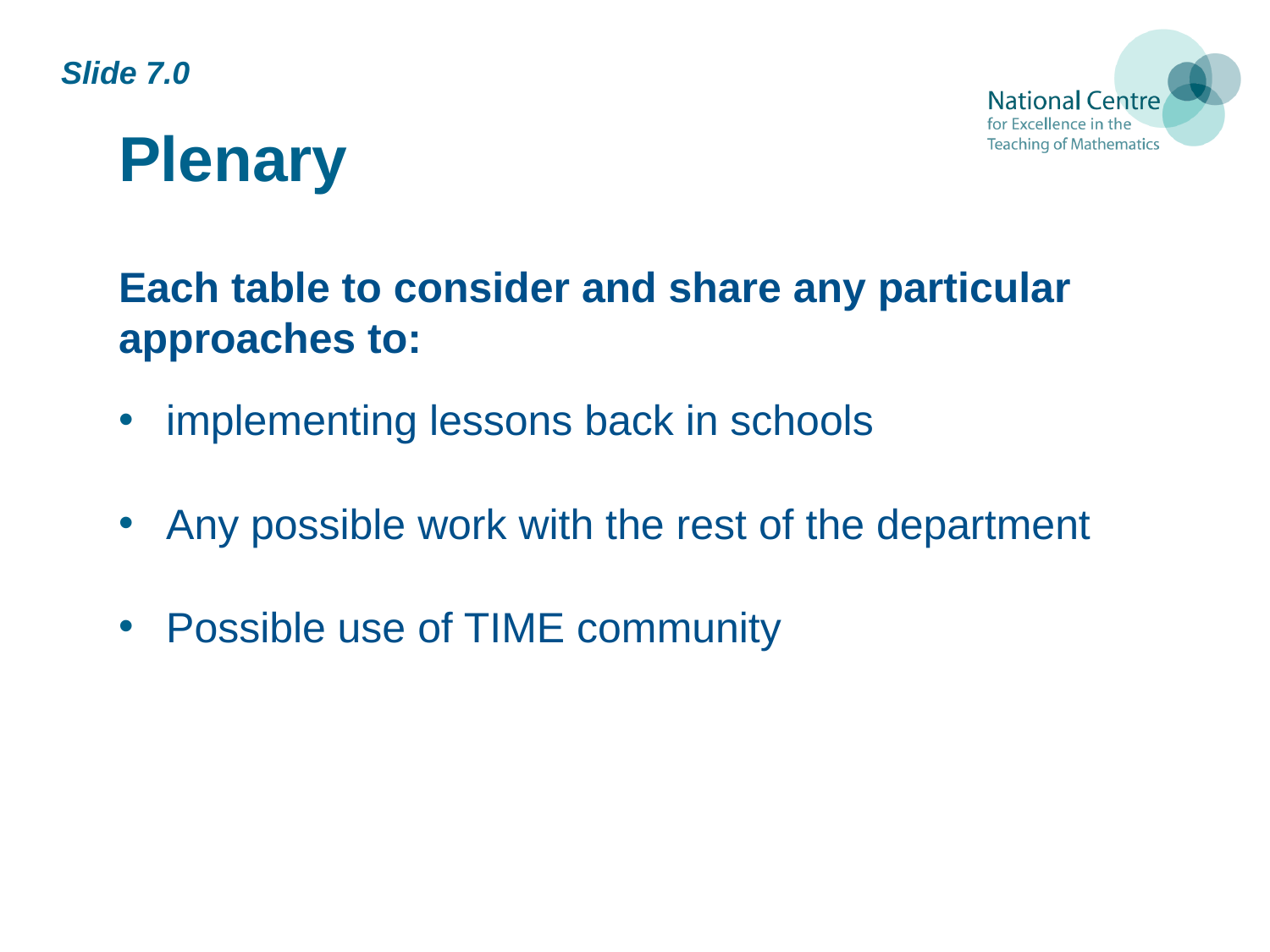

# Plenary
Slide 7.0
Each table to consider and share any particular approaches to:
implementing lessons back in schools
Any possible work with the rest of the department
Possible use of TIME community